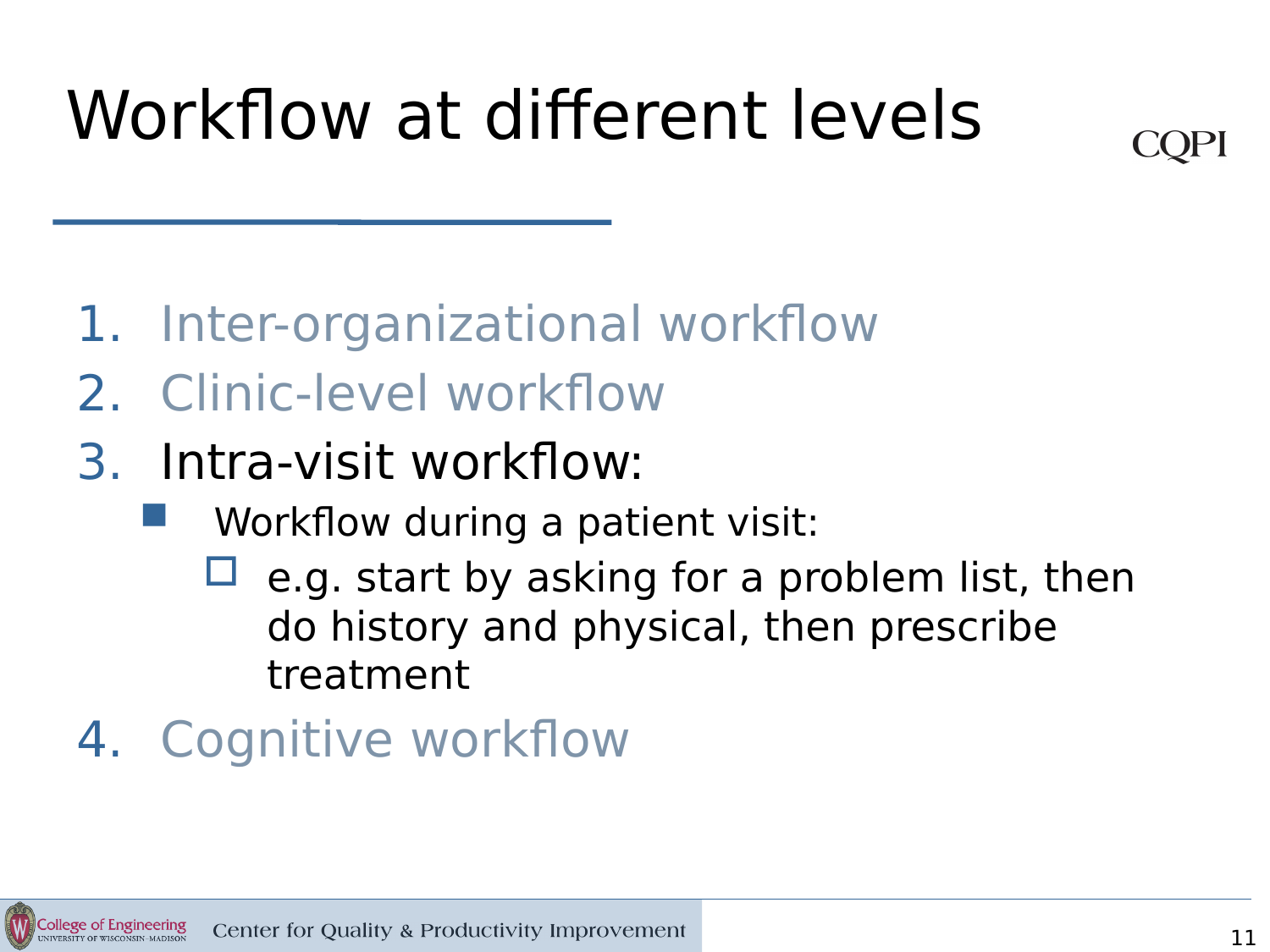

Workflow at different levels
Inter-organizational workflow
Clinic-level workflow
Intra-visit workflow:
Workflow during a patient visit:
e.g. start by asking for a problem list, then do history and physical, then prescribe treatment
Cognitive workflow